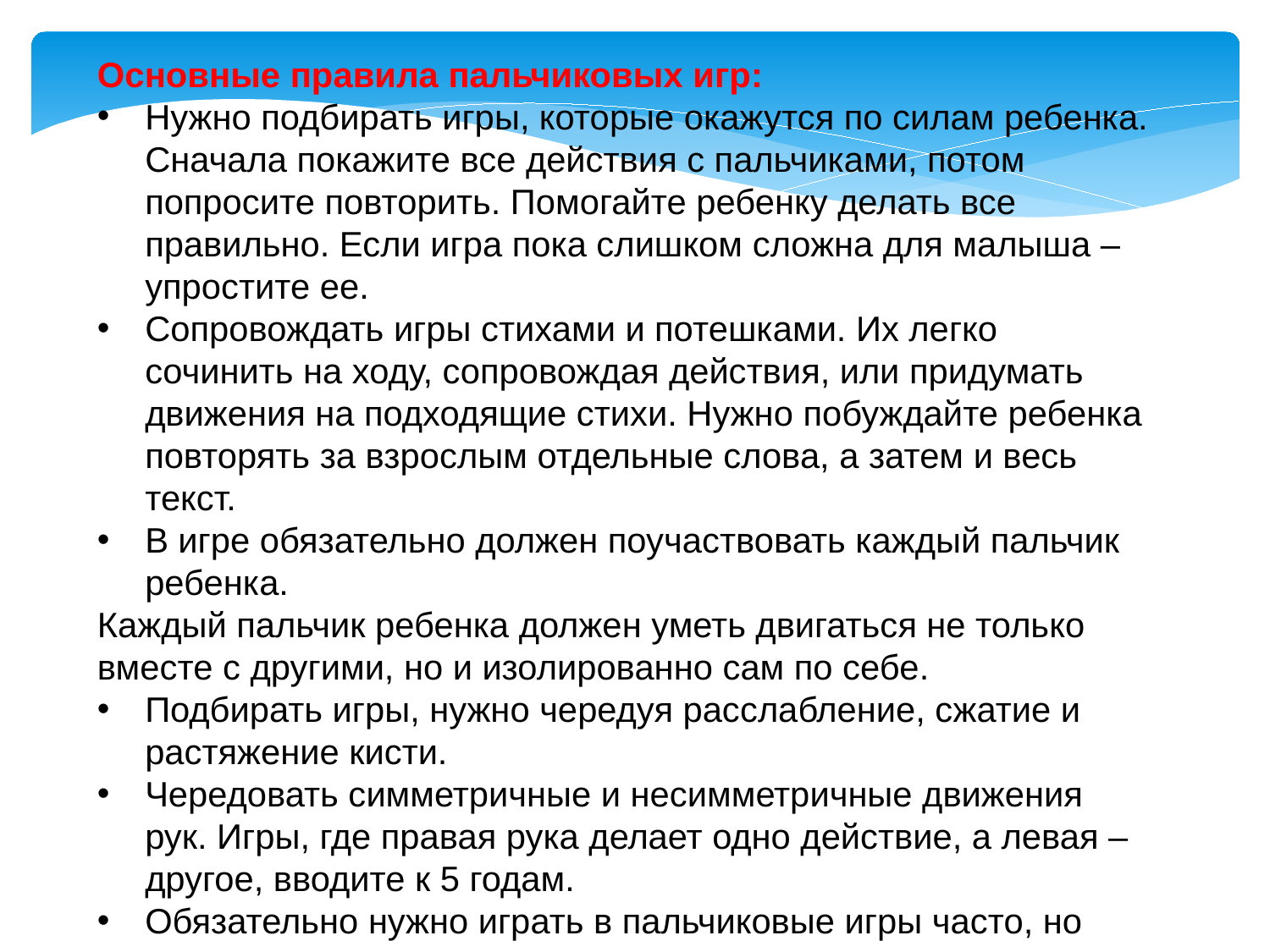

Основные правила пальчиковых игр:
Нужно подбирать игры, которые окажутся по силам ребенка. Сначала покажите все действия с пальчиками, потом попросите повторить. Помогайте ребенку делать все правильно. Если игра пока слишком сложна для малыша – упростите ее.
Сопровождать игры стихами и потешками. Их легко сочинить на ходу, сопровождая действия, или придумать движения на подходящие стихи. Нужно побуждайте ребенка повторять за взрослым отдельные слова, а затем и весь текст.
В игре обязательно должен поучаствовать каждый пальчик ребенка.
Каждый пальчик ребенка должен уметь двигаться не только вместе с другими, но и изолированно сам по себе.
Подбирать игры, нужно чередуя расслабление, сжатие и растяжение кисти.
Чередовать симметричные и несимметричные движения рук. Игры, где правая рука делает одно действие, а левая – другое, вводите к 5 годам.
Обязательно нужно играть в пальчиковые игры часто, но понемногу.